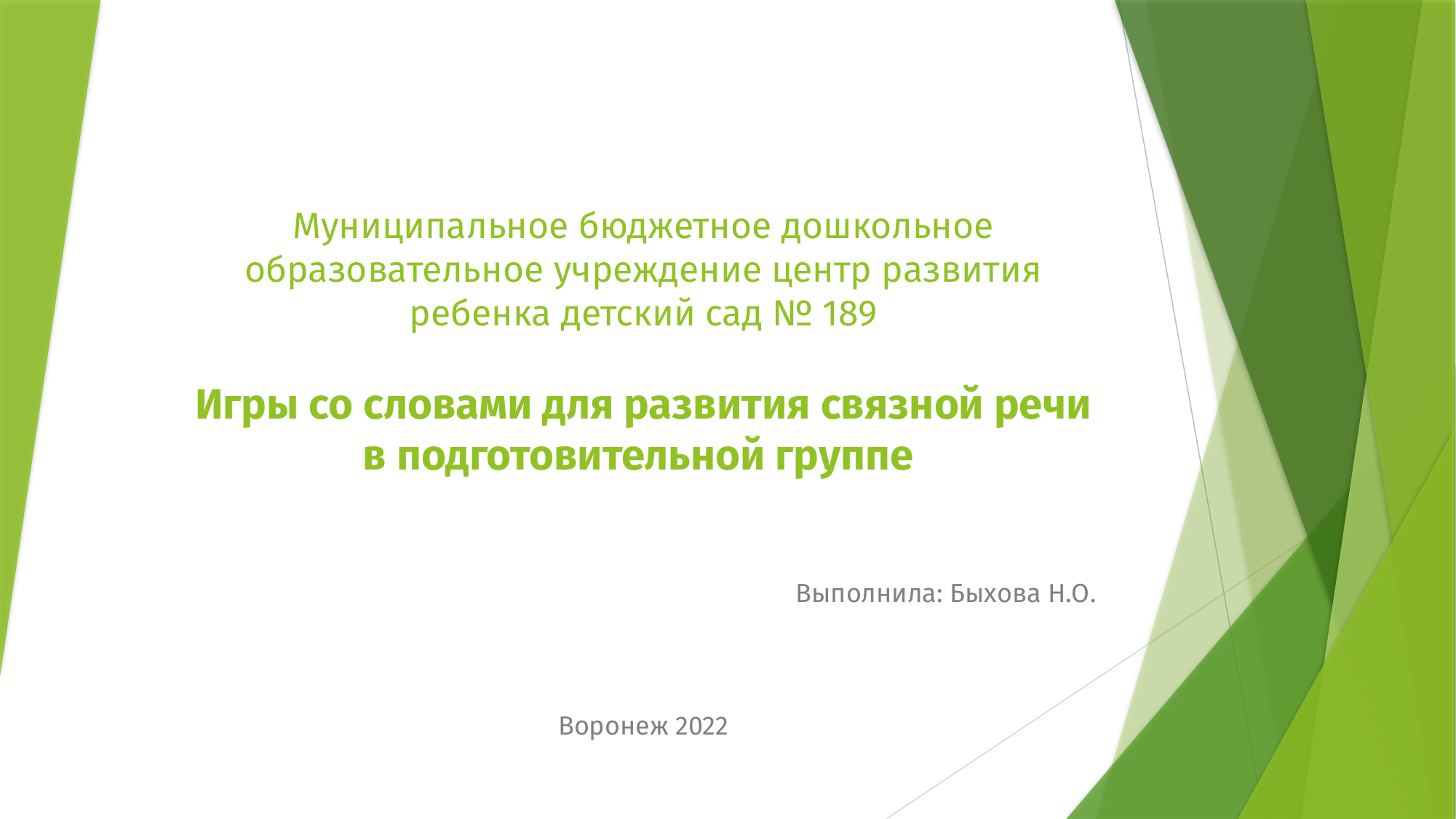

# Муниципальное бюджетное дошкольное образовательное учреждение центр развития ребенка детский сад № 189 Игры со словами для развития связной речи в подготовительной группе

Выполнила: Быхова Н.О.

Воронеж 2022